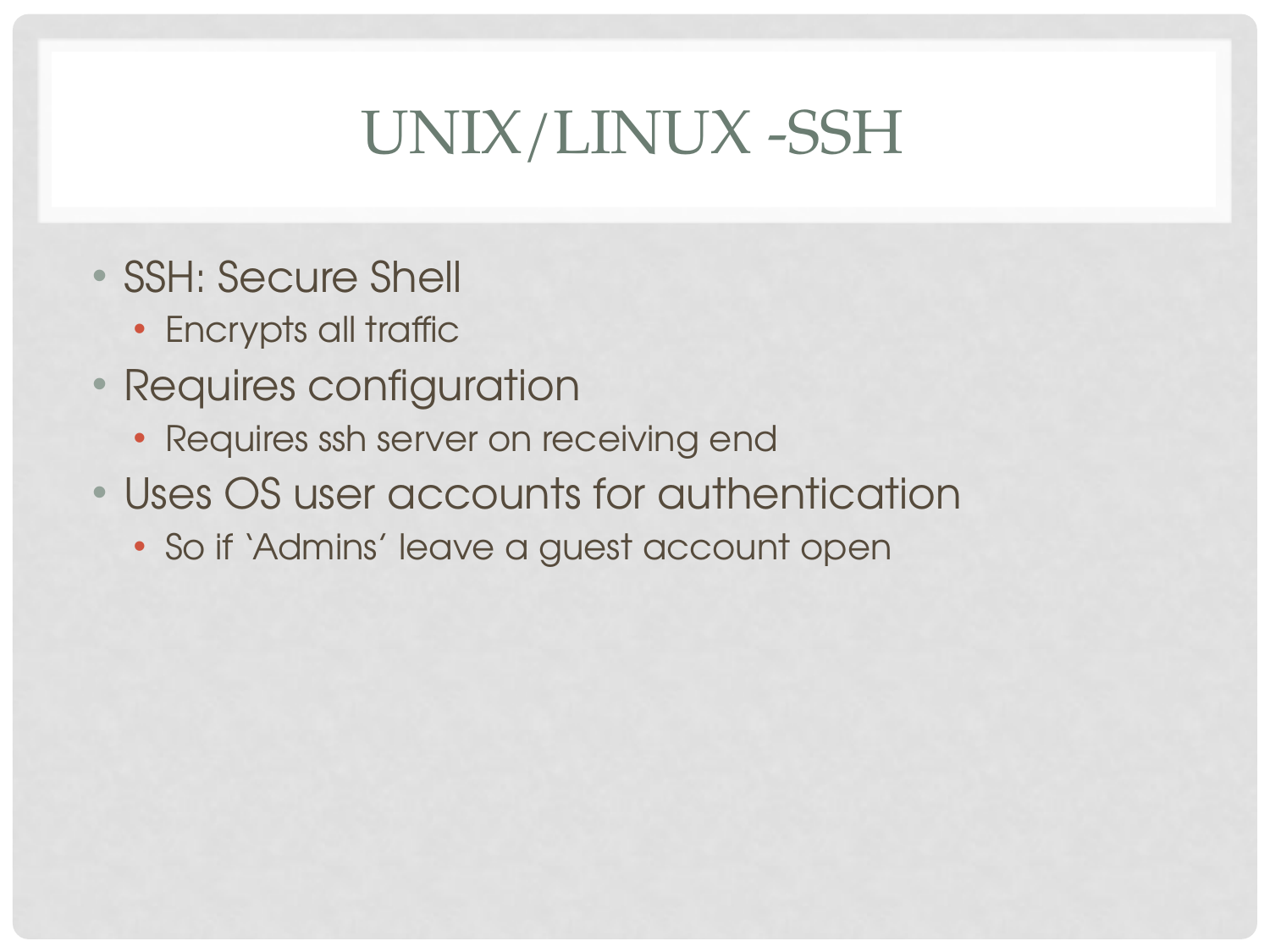

# Unix/linux -ssh
SSH: Secure Shell
Encrypts all traffic
Requires configuration
Requires ssh server on receiving end
Uses OS user accounts for authentication
So if ‘Admins’ leave a guest account open